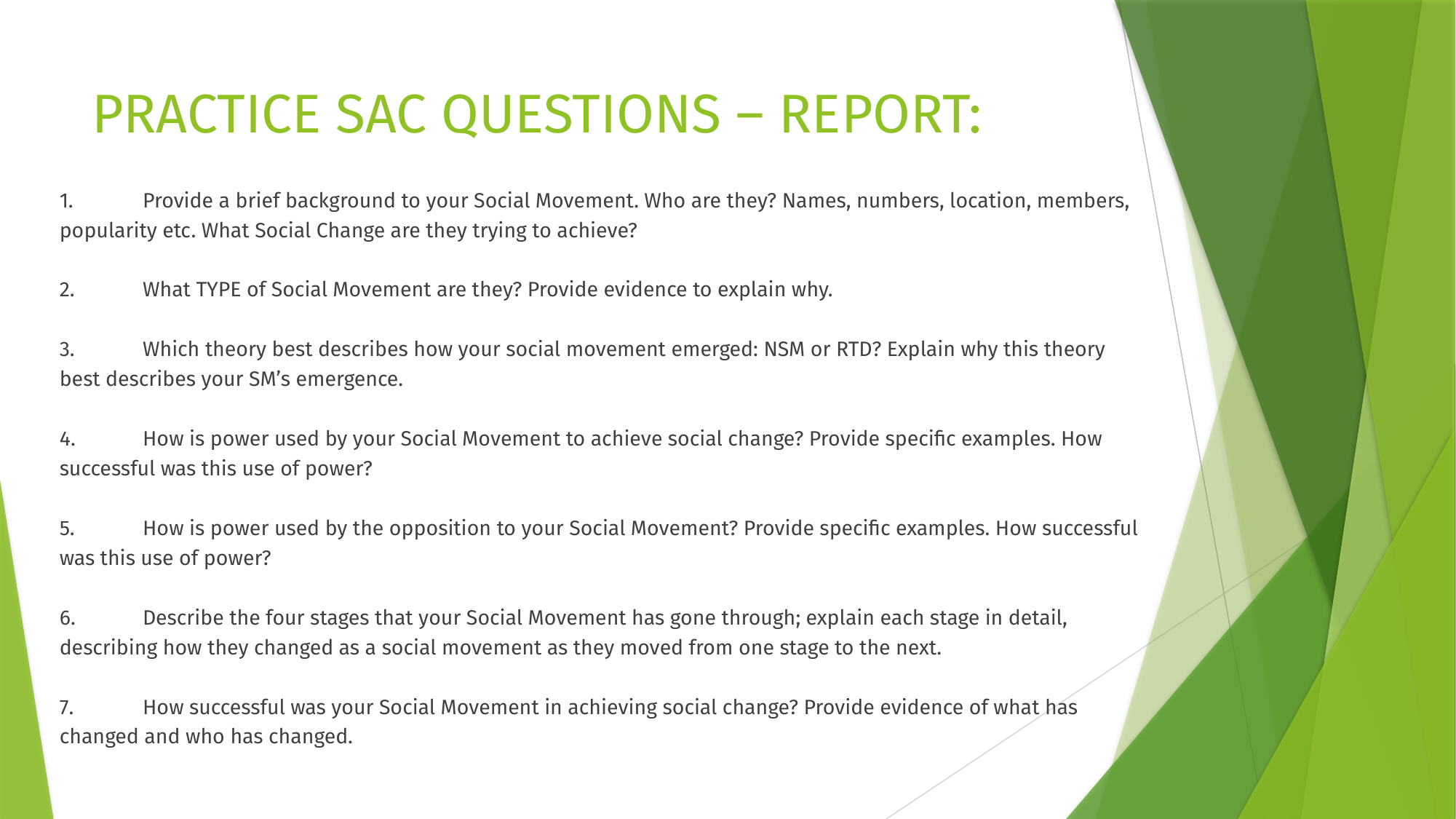

# PRACTICE SAC QUESTIONS – REPORT:

1.	Provide a brief background to your Social Movement. Who are they? Names, numbers, location, members, popularity etc. What Social Change are they trying to achieve?

2.	What TYPE of Social Movement are they? Provide evidence to explain why.

3.	Which theory best describes how your social movement emerged: NSM or RTD? Explain why this theory best describes your SM’s emergence.

4.	How is power used by your Social Movement to achieve social change? Provide specific examples. How successful was this use of power?

5.	How is power used by the opposition to your Social Movement? Provide specific examples. How successful was this use of power?

6.	Describe the four stages that your Social Movement has gone through; explain each stage in detail, describing how they changed as a social movement as they moved from one stage to the next.

7.	How successful was your Social Movement in achieving social change? Provide evidence of what has changed and who has changed.